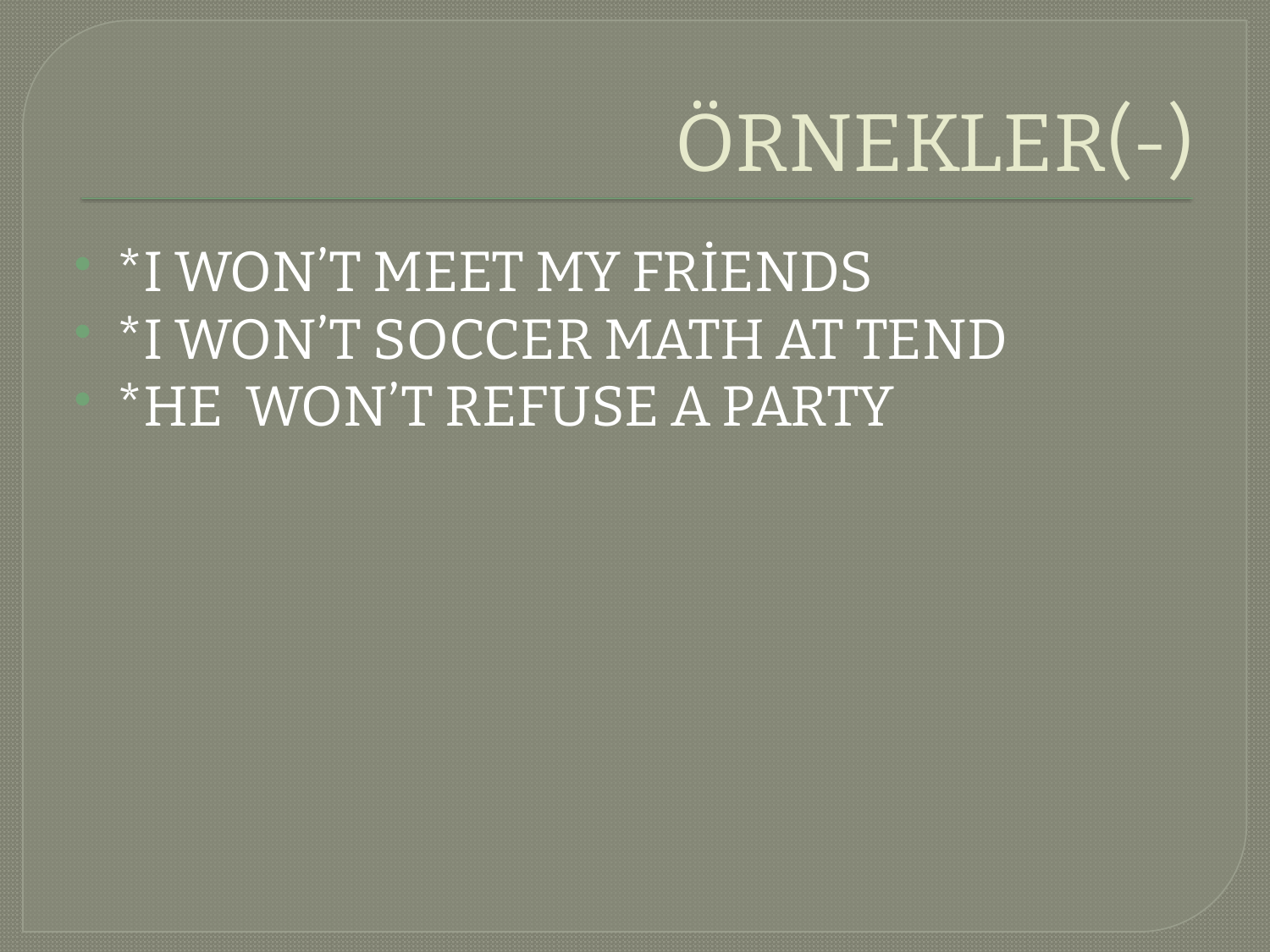

# ÖRNEKLER(-)
*I WON’T MEET MY FRİENDS
*I WON’T SOCCER MATH AT TEND
*HE  WON’T REFUSE A PARTY